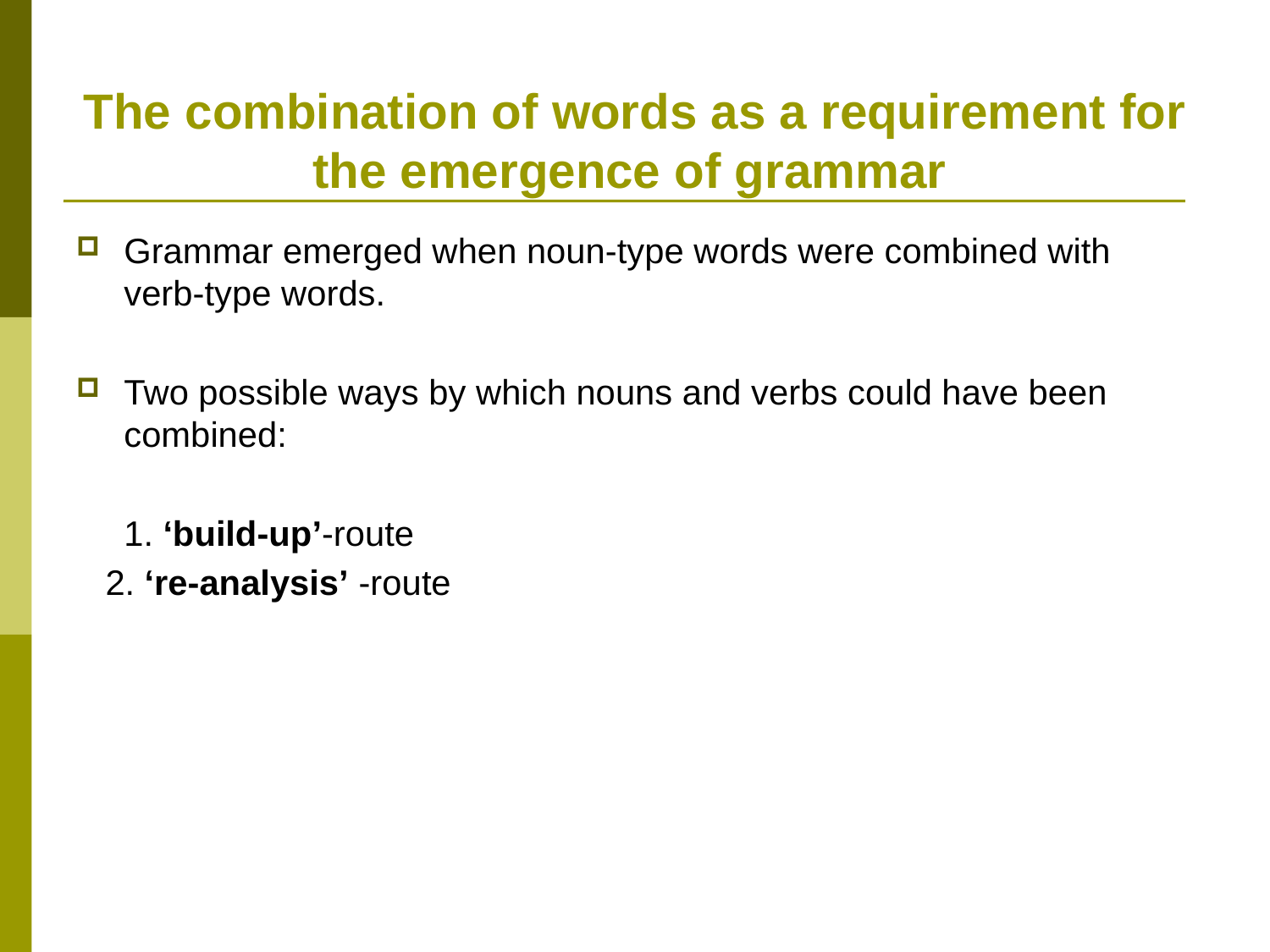

# The combination of words as a requirement for the emergence of grammar
Grammar emerged when noun-type words were combined with verb-type words.

Two possible ways by which nouns and verbs could have been combined:

	1. ‘build-up’-route
   2. ‘re-analysis’ -route